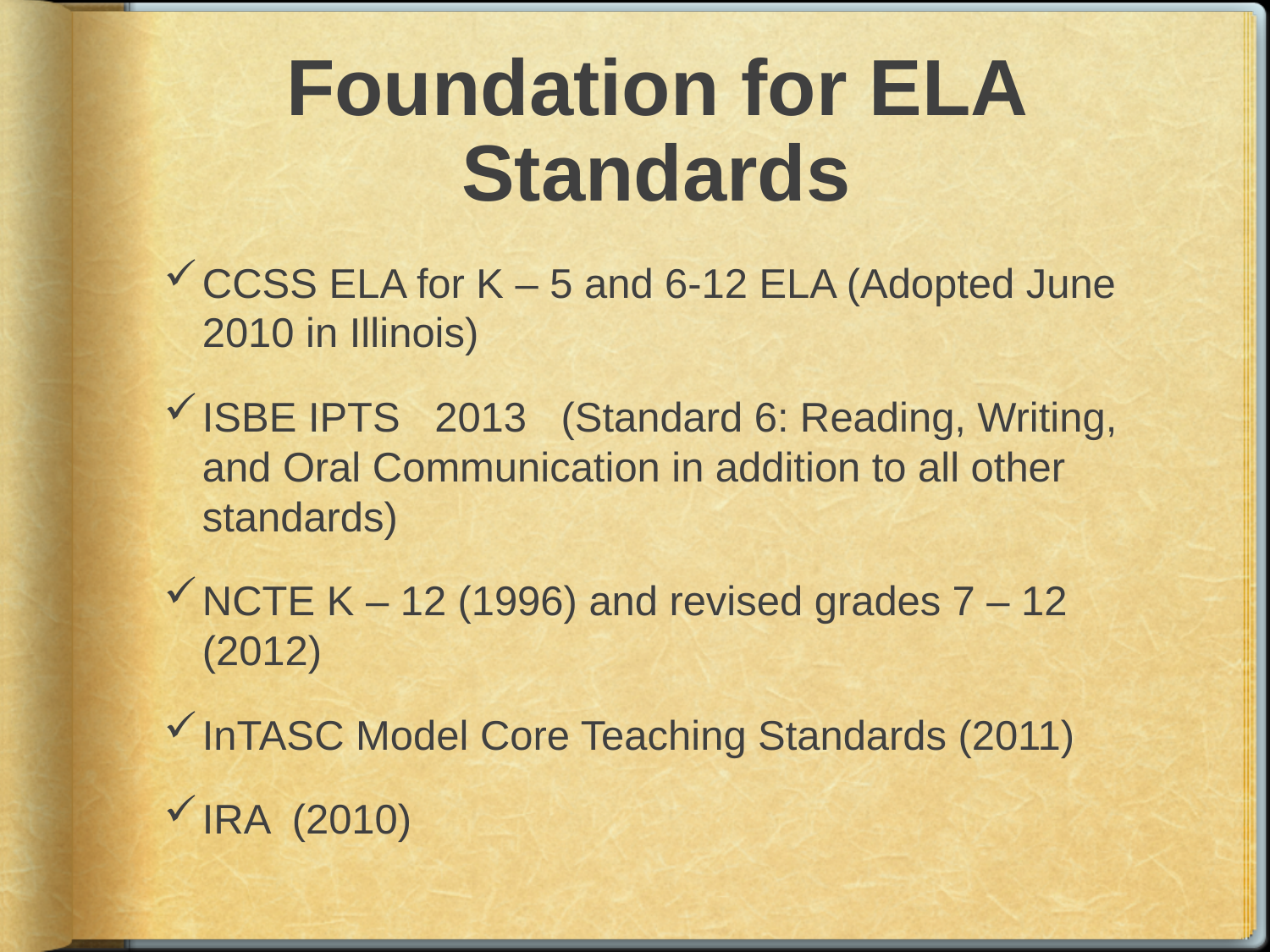

# Foundation for ELA Standards
CCSS ELA for K – 5 and 6-12 ELA (Adopted June 2010 in Illinois)
ISBE IPTS   2013   (Standard 6: Reading, Writing, and Oral Communication in addition to all other standards)
NCTE K – 12 (1996) and revised grades 7 – 12 (2012)
InTASC Model Core Teaching Standards (2011)
IRA  (2010)